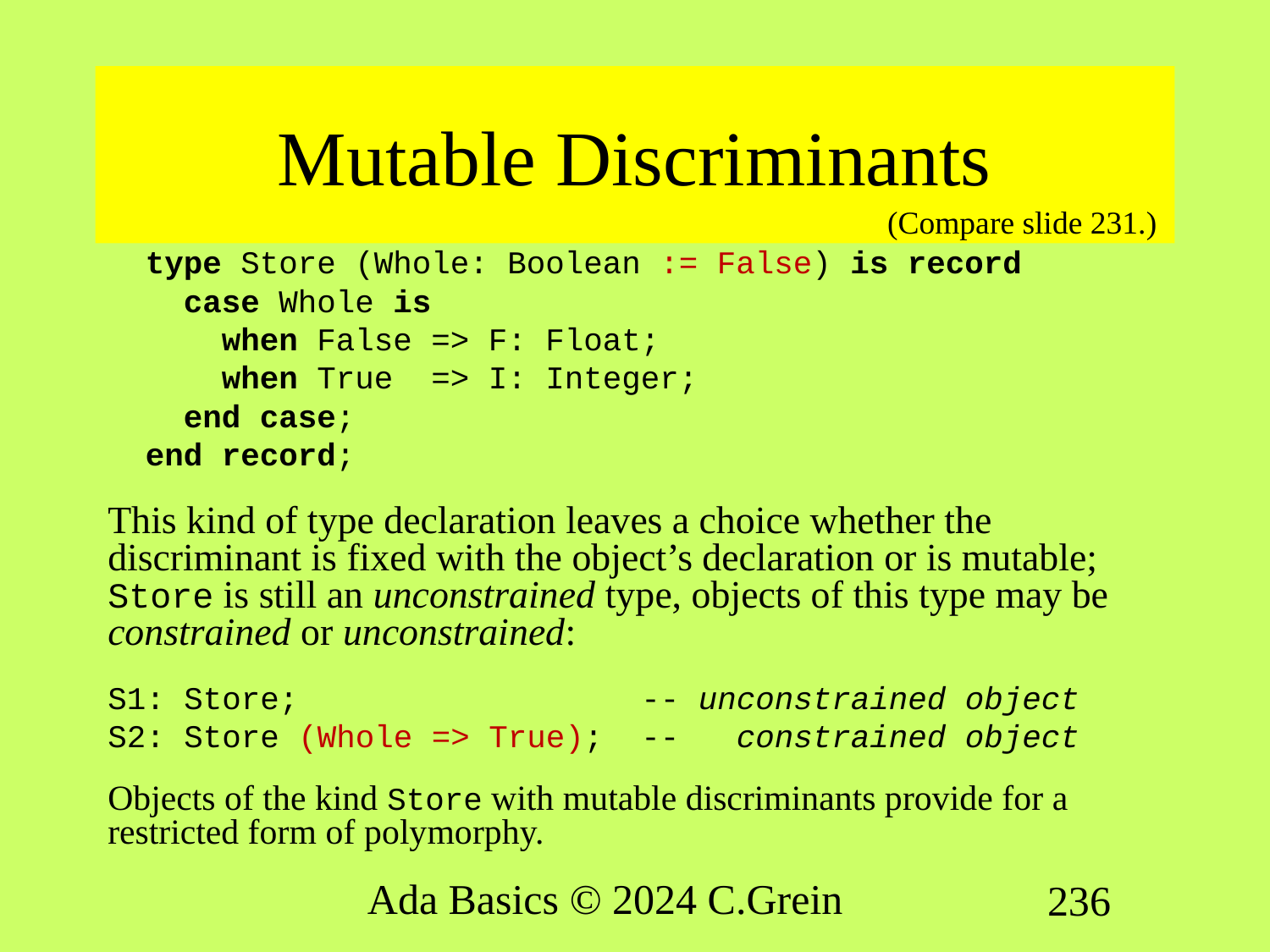

# Mutable Discriminants
(Compare slide 231.)
type Store (Whole: Boolean := False) is record
  case Whole is
    when False => F: Float;
    when True  => I: Integer;
  end case;
end record;

This kind of type declaration leaves a choice whether the discriminant is fixed with the object’s declaration or is mutable; Store is still an unconstrained type, objects of this type may be constrained or unconstrained:

S1: Store;                  -- unconstrained object
S2: Store (Whole => True);  --   constrained object

Objects of the kind Store with mutable discriminants provide for a restricted form of polymorphy.
Ada Basics © 2024 C.Grein
236